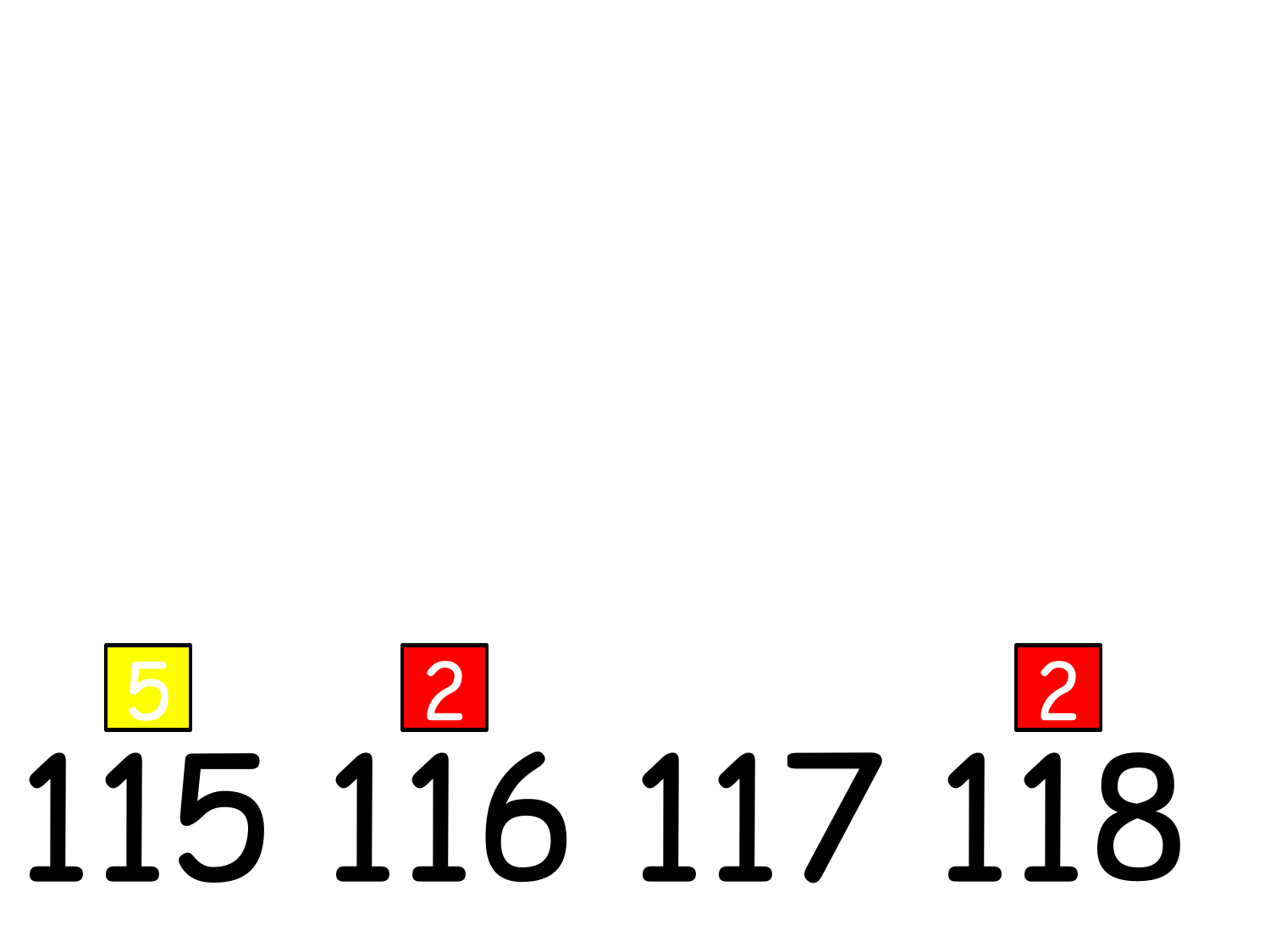

5
2
2
 115 116 117 118